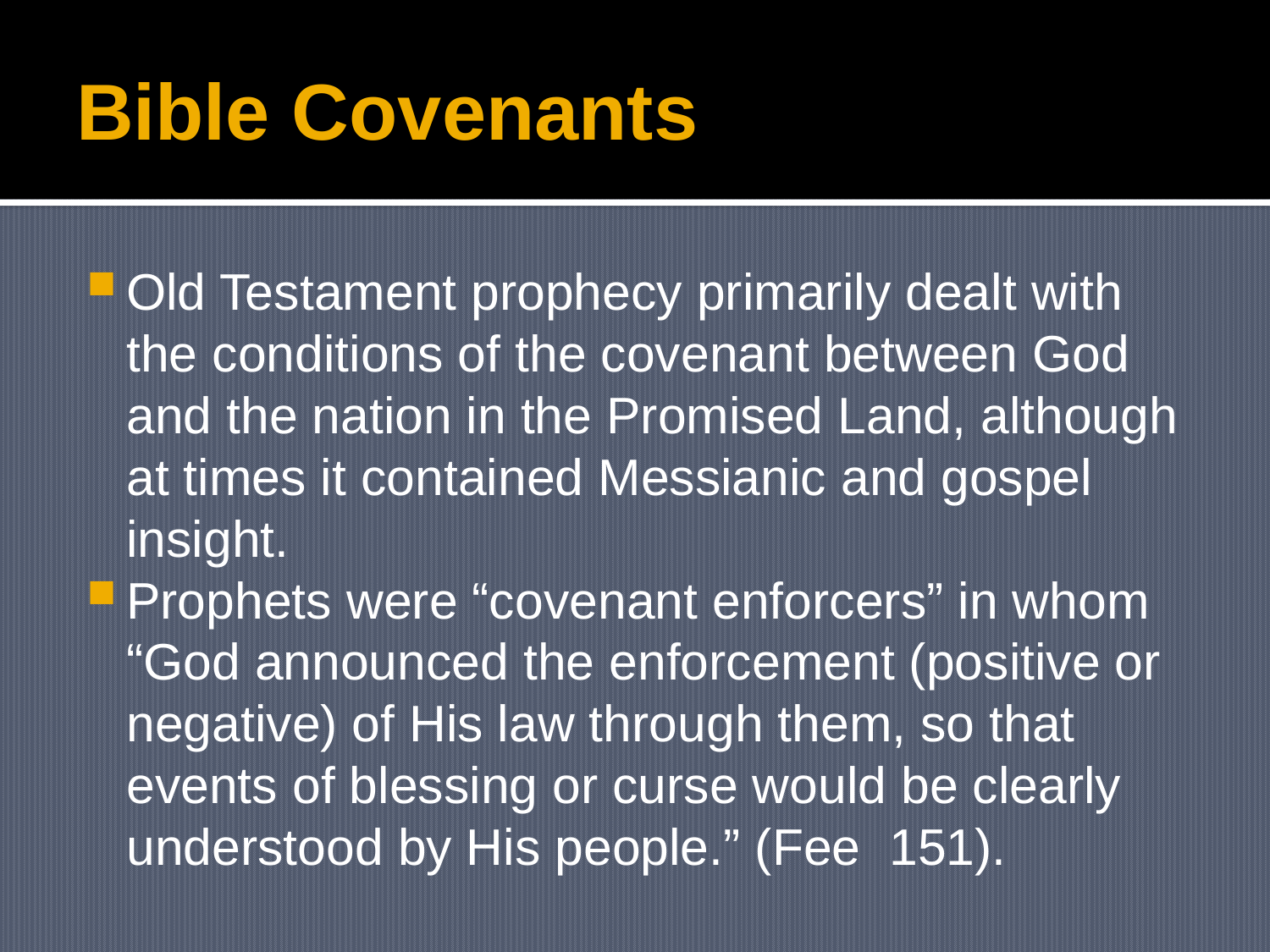

# Bible Covenants
Old Testament prophecy primarily dealt with the conditions of the covenant between God and the nation in the Promised Land, although at times it contained Messianic and gospel insight.
Prophets were “covenant enforcers” in whom “God announced the enforcement (positive or negative) of His law through them, so that events of blessing or curse would be clearly understood by His people.” (Fee  151).